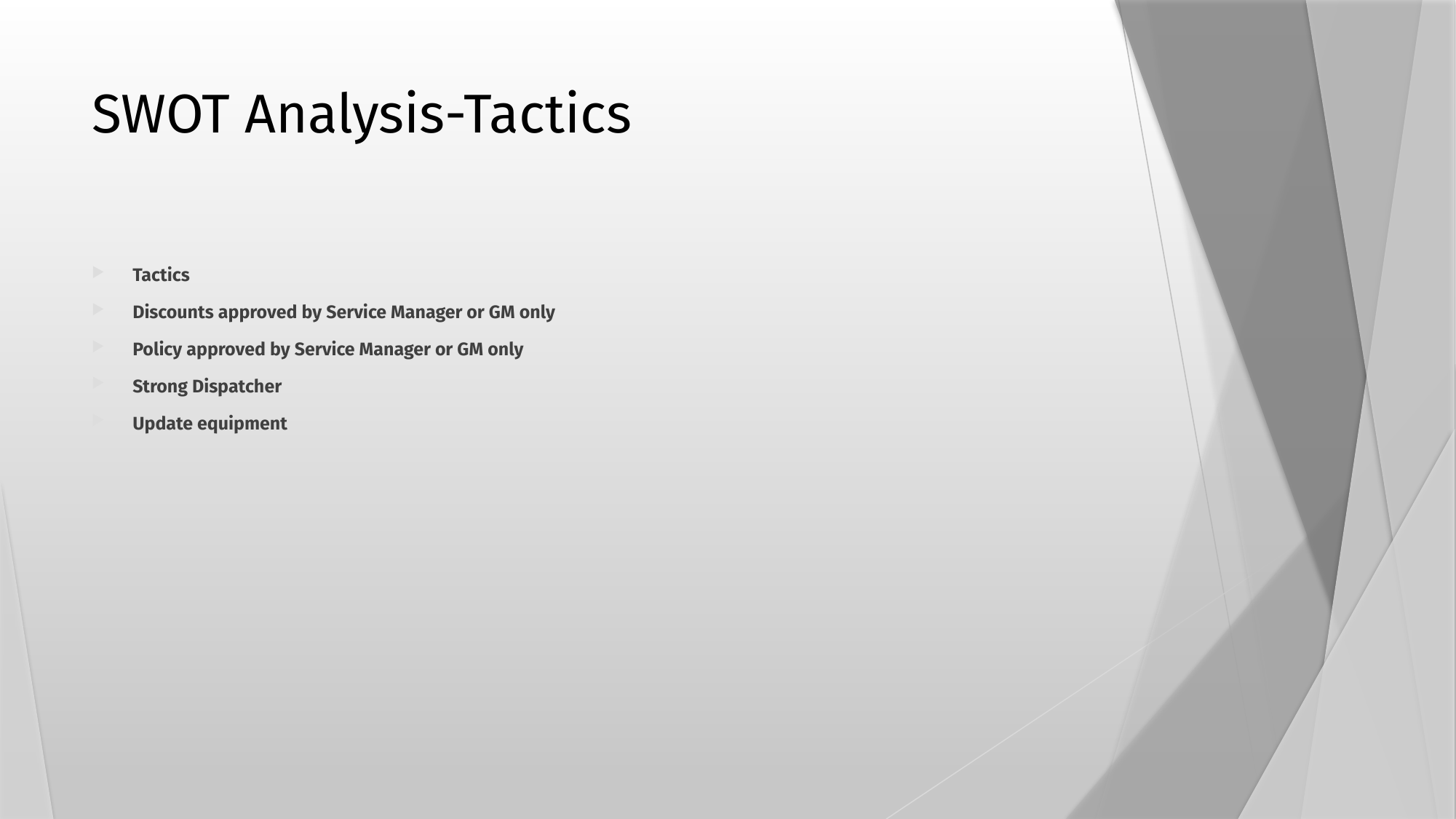

# SWOT Analysis-Tactics
Tactics
Discounts approved by Service Manager or GM only
Policy approved by Service Manager or GM only
Strong Dispatcher
Update equipment